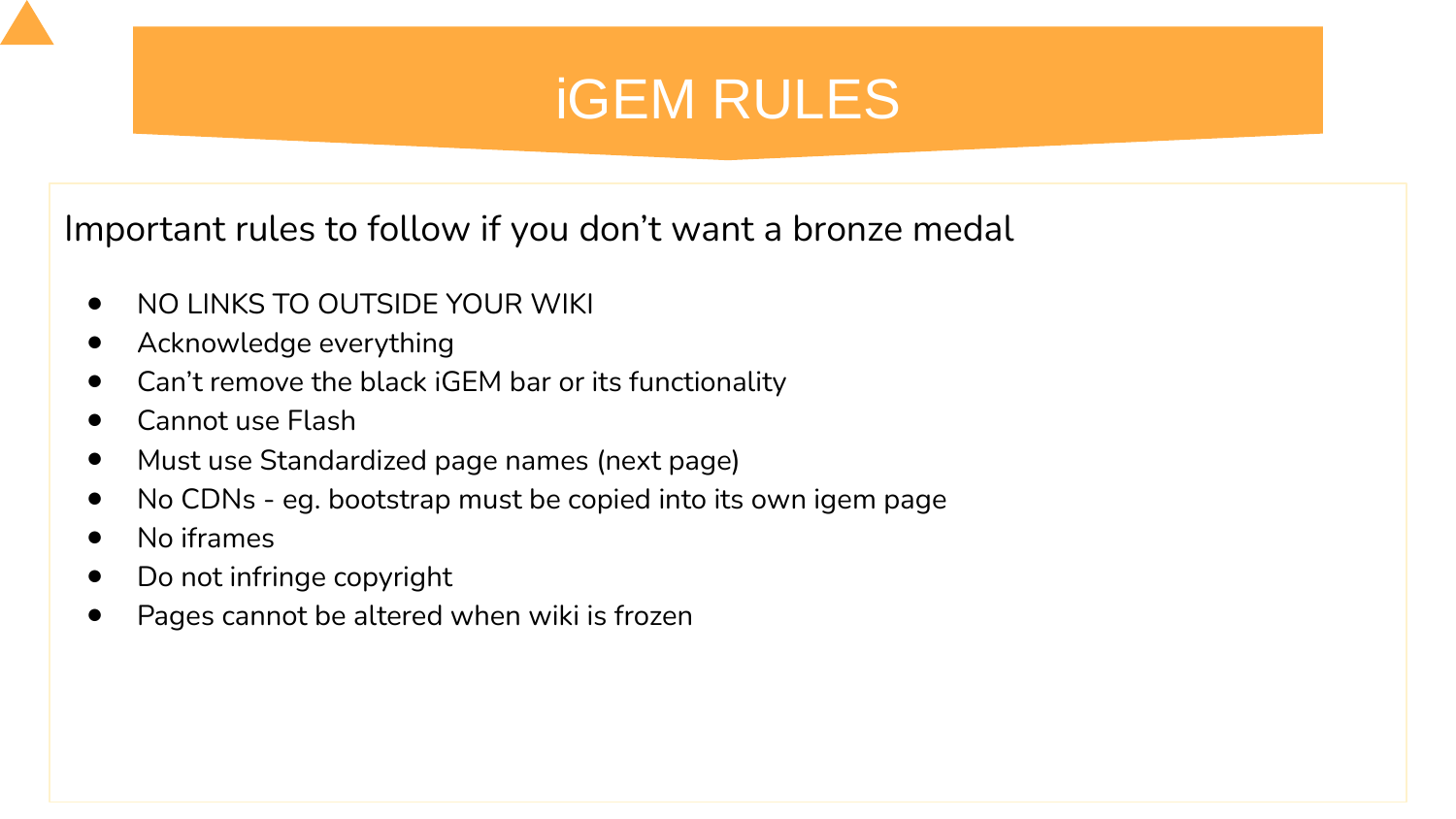

# iGEM RULES
Important rules to follow if you don’t want a bronze medal
NO LINKS TO OUTSIDE YOUR WIKI
Acknowledge everything
Can’t remove the black iGEM bar or its functionality
Cannot use Flash
Must use Standardized page names (next page)
No CDNs - eg. bootstrap must be copied into its own igem page
No iframes
Do not infringe copyright
Pages cannot be altered when wiki is frozen